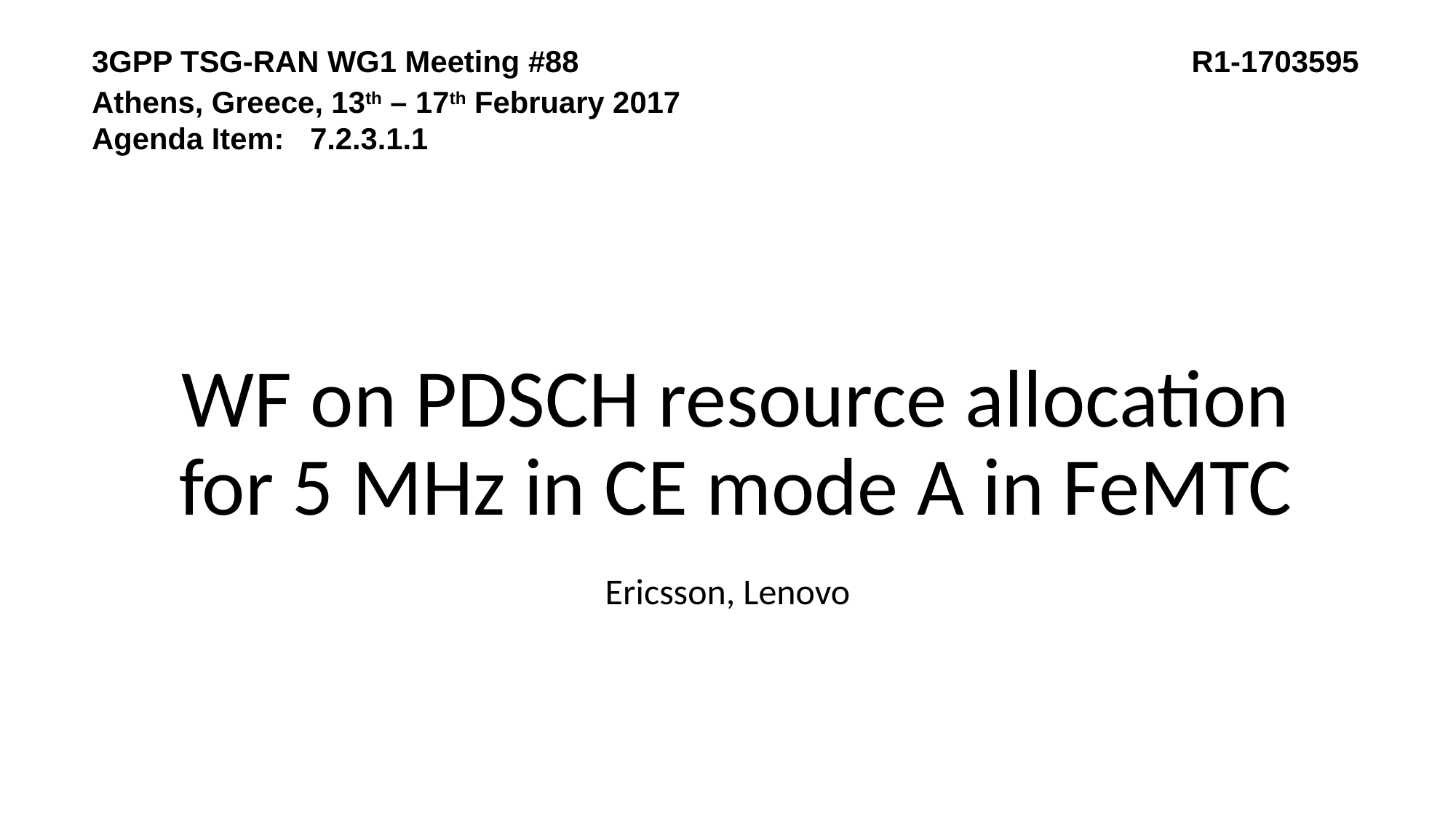

3GPP TSG-RAN WG1 Meeting #88						 R1-1703595
Athens, Greece, 13th – 17th February 2017
Agenda Item:	7.2.3.1.1
# WF on PDSCH resource allocation for 5 MHz in CE mode A in FeMTC
Ericsson, Lenovo